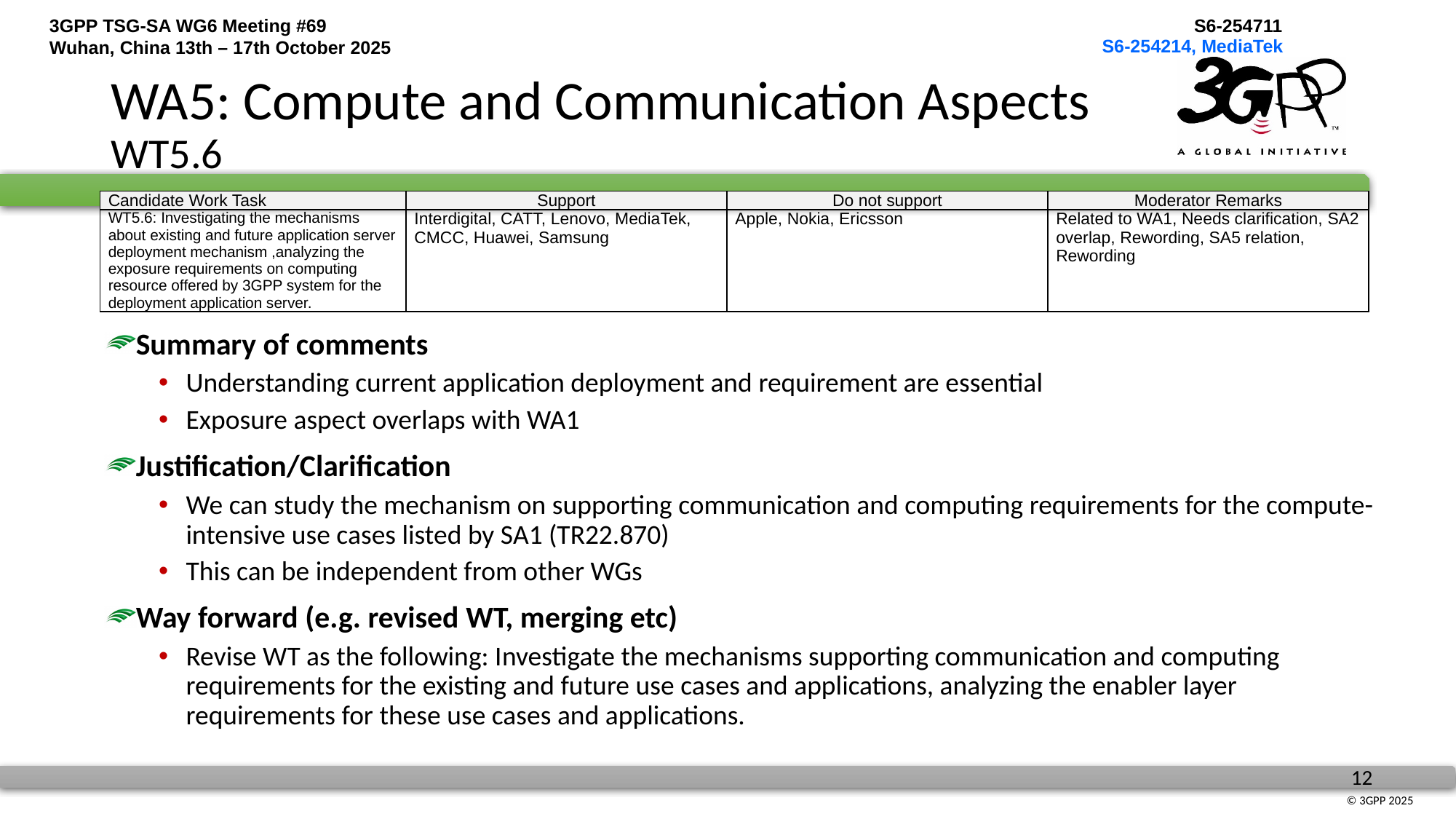

S6-254214, MediaTek
# WA5: Compute and Communication Aspects WT5.6
| Candidate Work Task | Support | Do not support | Moderator Remarks |
| --- | --- | --- | --- |
| WT5.6: Investigating the mechanisms about existing and future application server deployment mechanism ,analyzing the exposure requirements on computing resource offered by 3GPP system for the deployment application server. | Interdigital, CATT, Lenovo, MediaTek, CMCC, Huawei, Samsung | Apple, Nokia, Ericsson | Related to WA1, Needs clarification, SA2 overlap, Rewording, SA5 relation, Rewording |
Summary of comments
Understanding current application deployment and requirement are essential
Exposure aspect overlaps with WA1
Justification/Clarification
We can study the mechanism on supporting communication and computing requirements for the compute-intensive use cases listed by SA1 (TR22.870)
This can be independent from other WGs
Way forward (e.g. revised WT, merging etc)
Revise WT as the following: Investigate the mechanisms supporting communication and computing requirements for the existing and future use cases and applications, analyzing the enabler layer requirements for these use cases and applications.